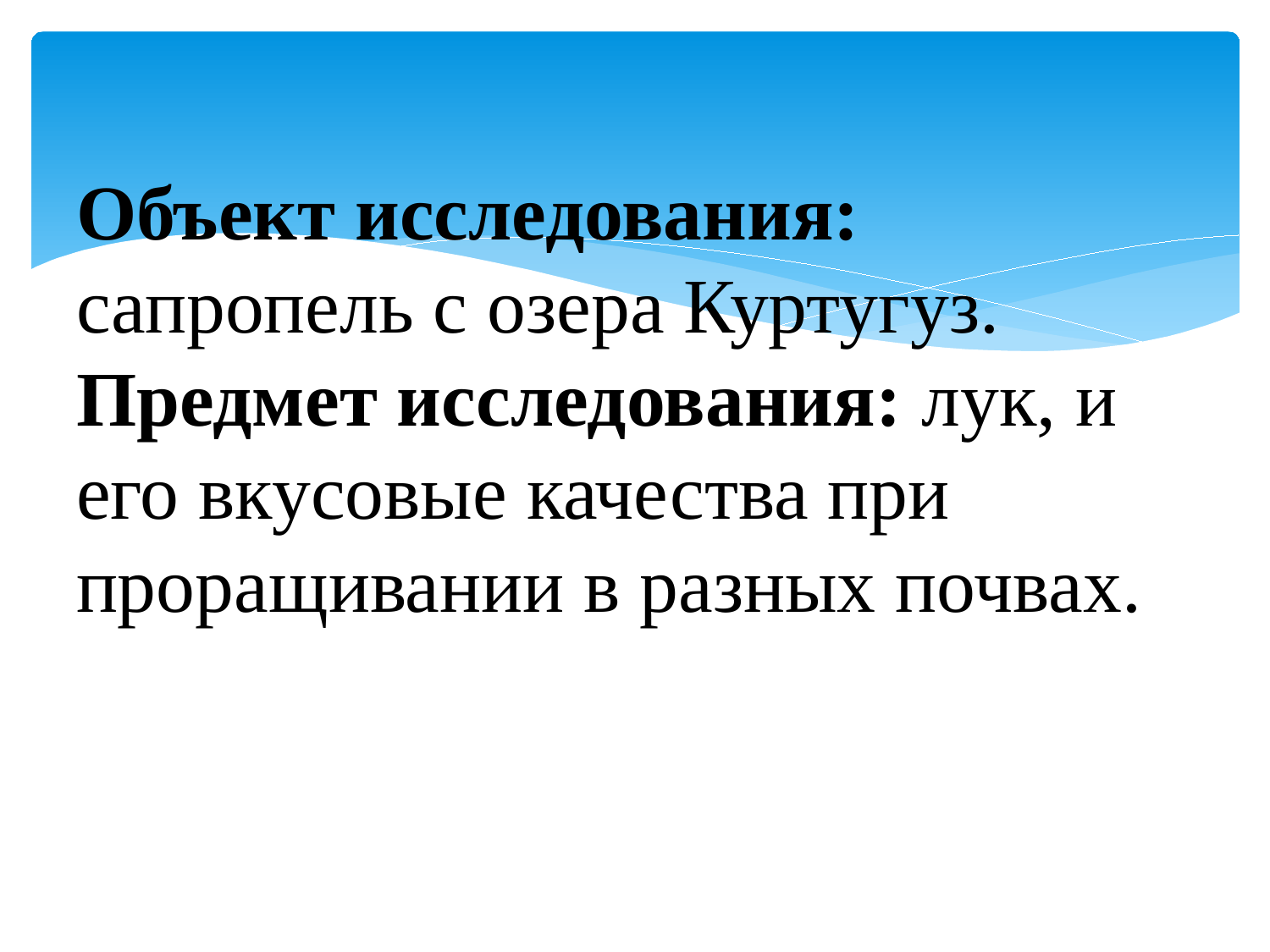

# Объект исследования: сапропель с озера Куртугуз. Предмет исследования: лук, и его вкусовые качества при проращивании в разных почвах.